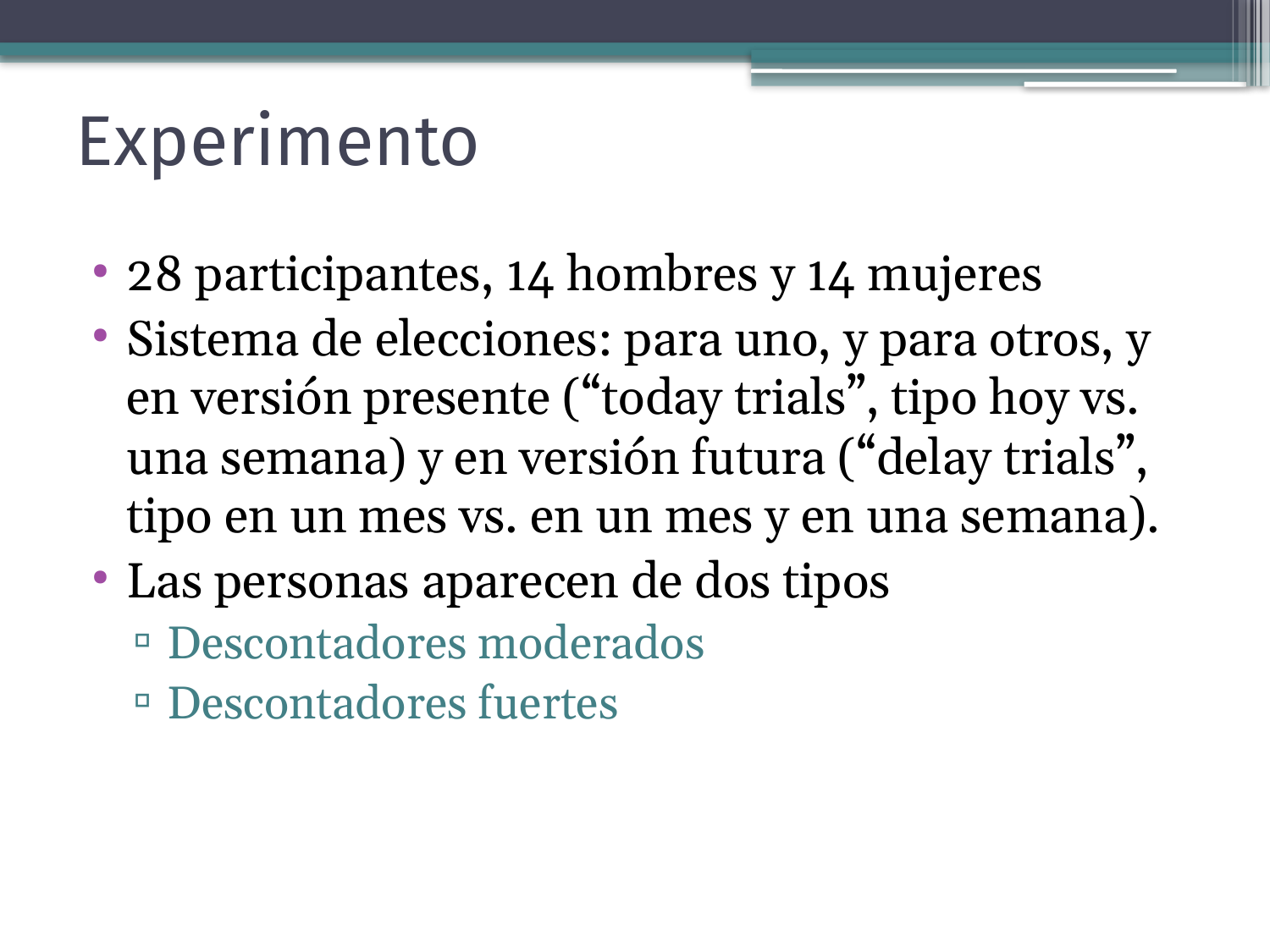

# Experimento
28 participantes, 14 hombres y 14 mujeres
Sistema de elecciones: para uno, y para otros, y en versión presente (“today trials”, tipo hoy vs. una semana) y en versión futura (“delay trials”, tipo en un mes vs. en un mes y en una semana).
Las personas aparecen de dos tipos
Descontadores moderados
Descontadores fuertes